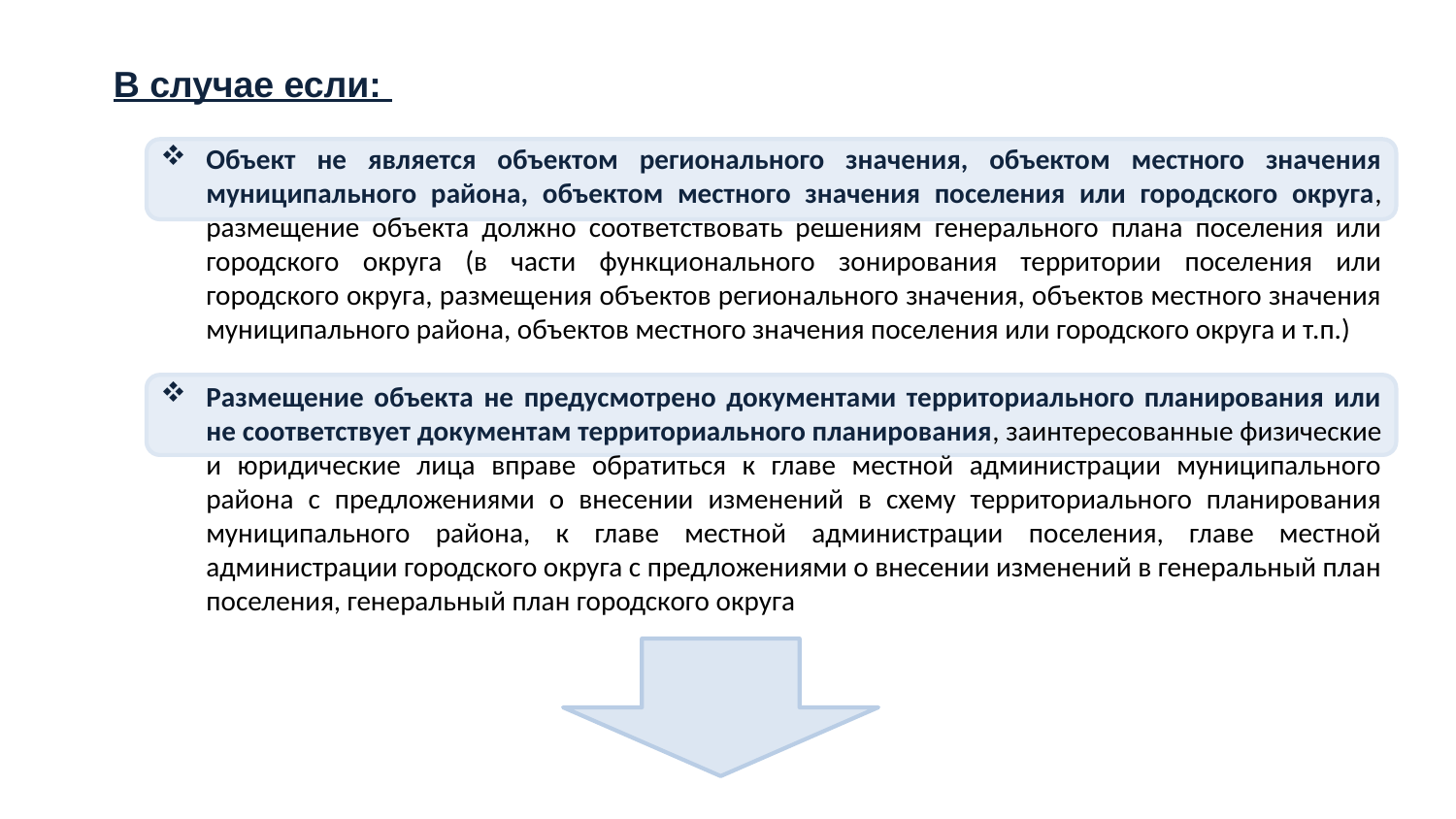

В случае если:
Объект не является объектом регионального значения, объектом местного значения муниципального района, объектом местного значения поселения или городского округа, размещение объекта должно соответствовать решениям генерального плана поселения или городского округа (в части функционального зонирования территории поселения или городского округа, размещения объектов регионального значения, объектов местного значения муниципального района, объектов местного значения поселения или городского округа и т.п.)

Размещение объекта не предусмотрено документами территориального планирования или не соответствует документам территориального планирования, заинтересованные физические и юридические лица вправе обратиться к главе местной администрации муниципального района с предложениями о внесении изменений в схему территориального планирования муниципального района, к главе местной администрации поселения, главе местной администрации городского округа с предложениями о внесении изменений в генеральный план поселения, генеральный план городского округа